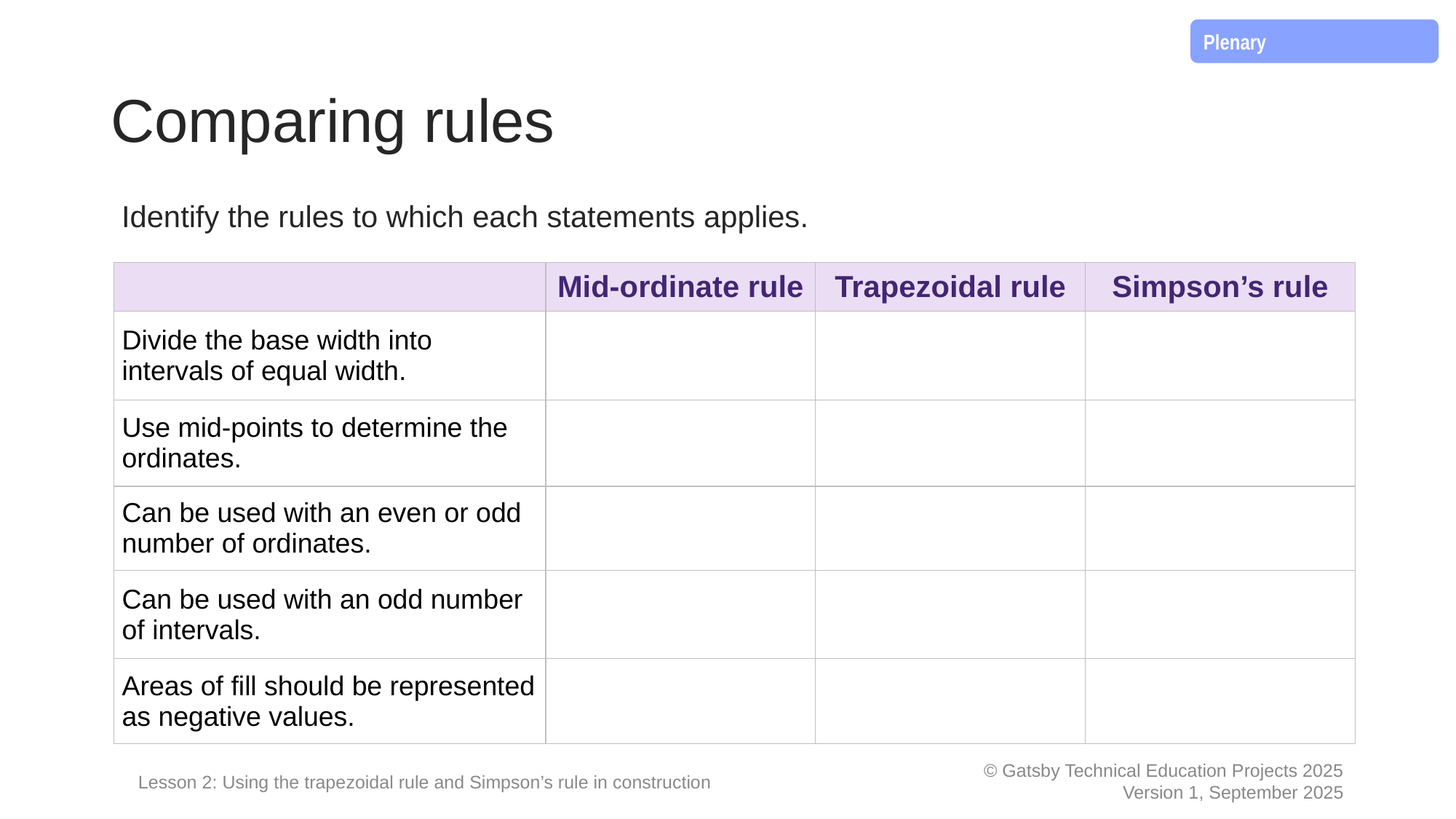

Plenary
# Comparing rules
Identify the rules to which each statements applies.

|  | Mid-ordinate rule | Trapezoidal rule | Simpson’s rule |
| --- | --- | --- | --- |
| Divide the base width into intervals of equal width. |  |  |  |
| Use mid-points to determine the ordinates. |  |  |  |
| Can be used with an even or odd number of ordinates. |  |  |  |
| Can be used with an odd number of intervals. |  |  |  |
| Areas of fill should be represented as negative values. |  |  |  |
Lesson 2: Using the trapezoidal rule and Simpson’s rule in construction